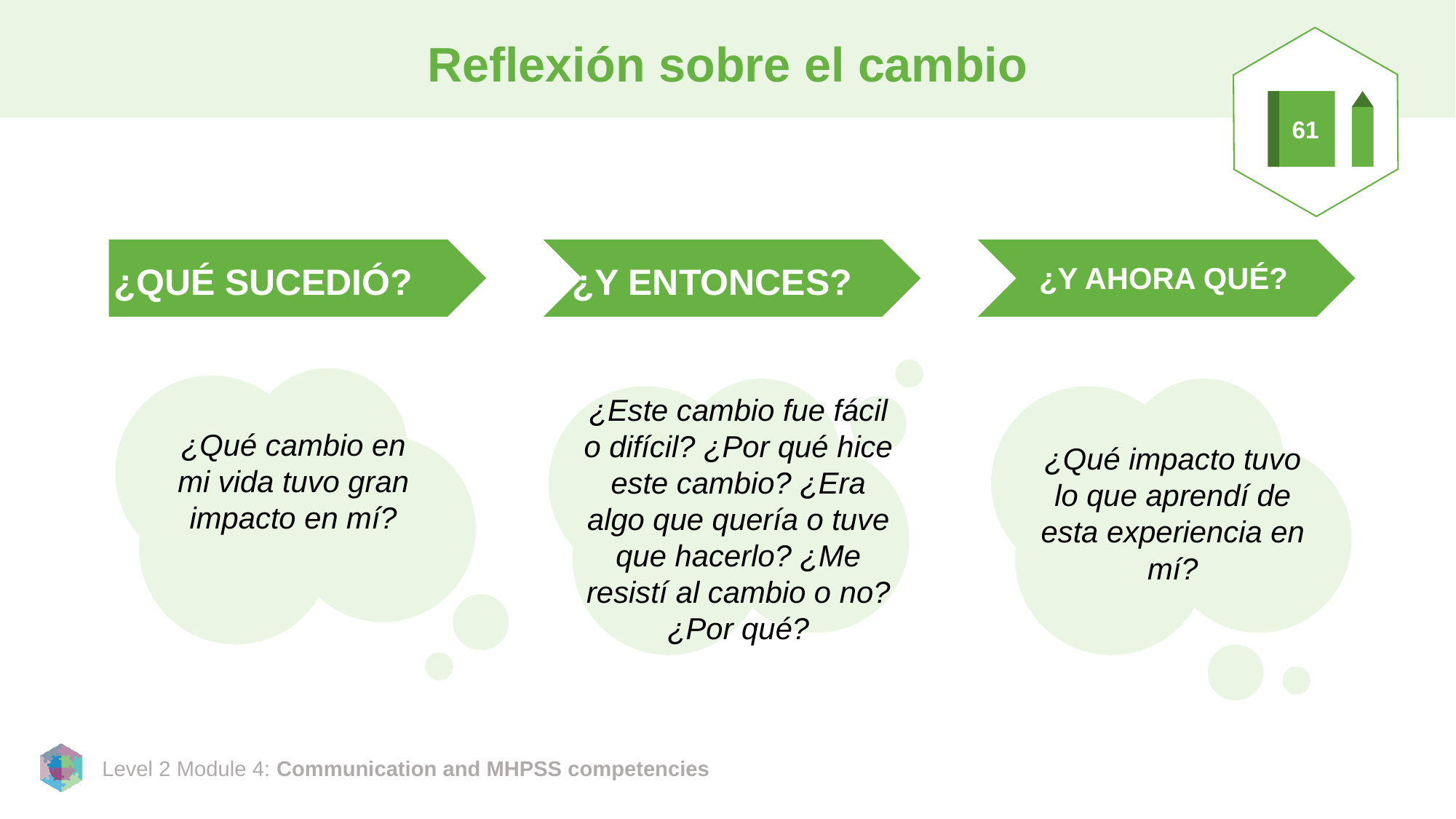

# Reflexión sobre el cambio

61

¿QUÉ SUCEDIÓ?
¿Y ENTONCES?
¿Y AHORA QUÉ?

¿Este cambio fue fácil o difícil? ¿Por qué hice este cambio? ¿Era algo que quería o tuve que hacerlo? ¿Me resistí al cambio o no? ¿Por qué?
¿Qué cambio en mi vida tuvo gran impacto en mí?
¿Qué impacto tuvo lo que aprendí de esta experiencia en mí?